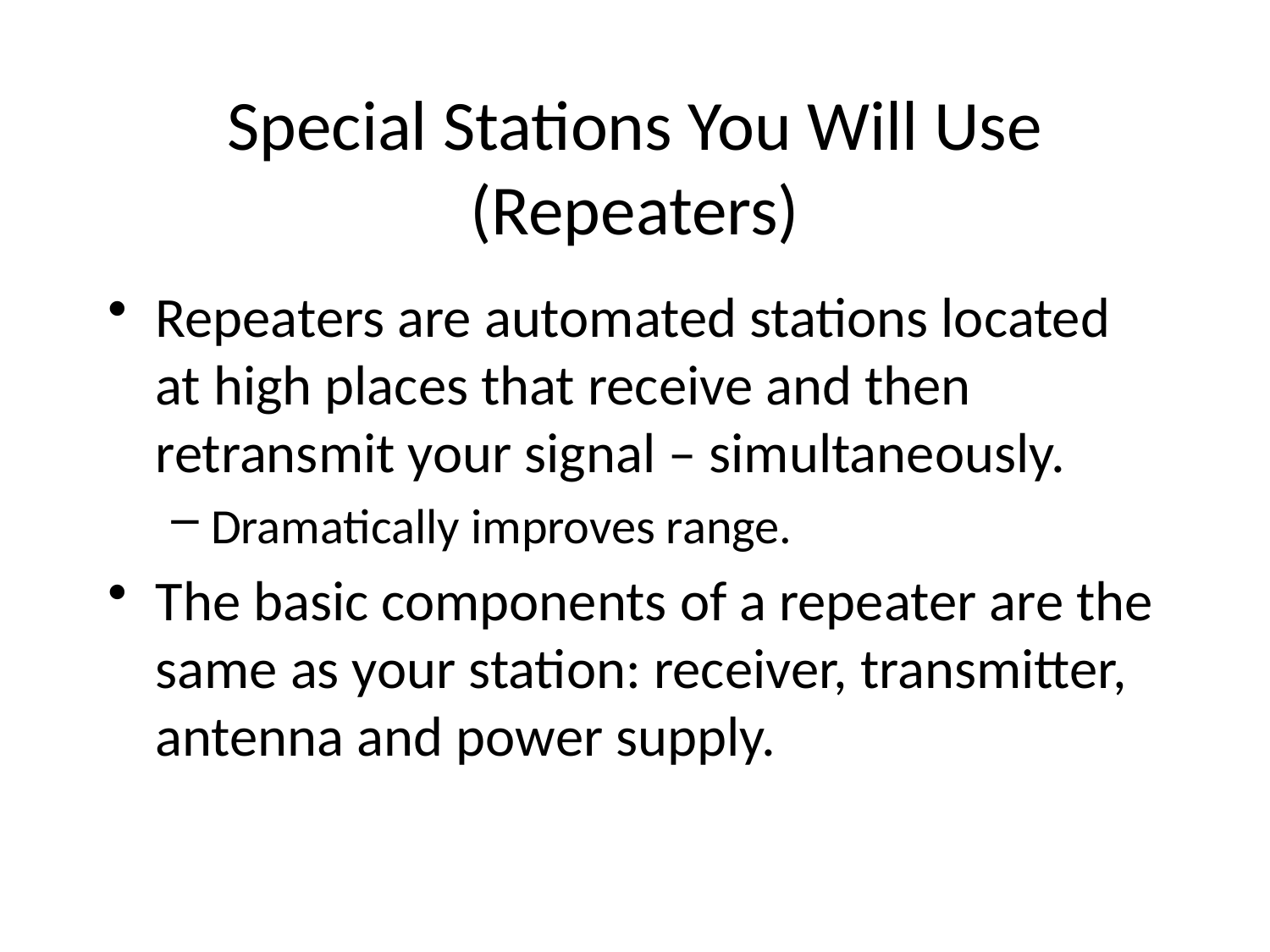

Special Stations You Will Use (Repeaters)
Repeaters are automated stations located at high places that receive and then retransmit your signal – simultaneously.
Dramatically improves range.
The basic components of a repeater are the same as your station: receiver, transmitter, antenna and power supply.